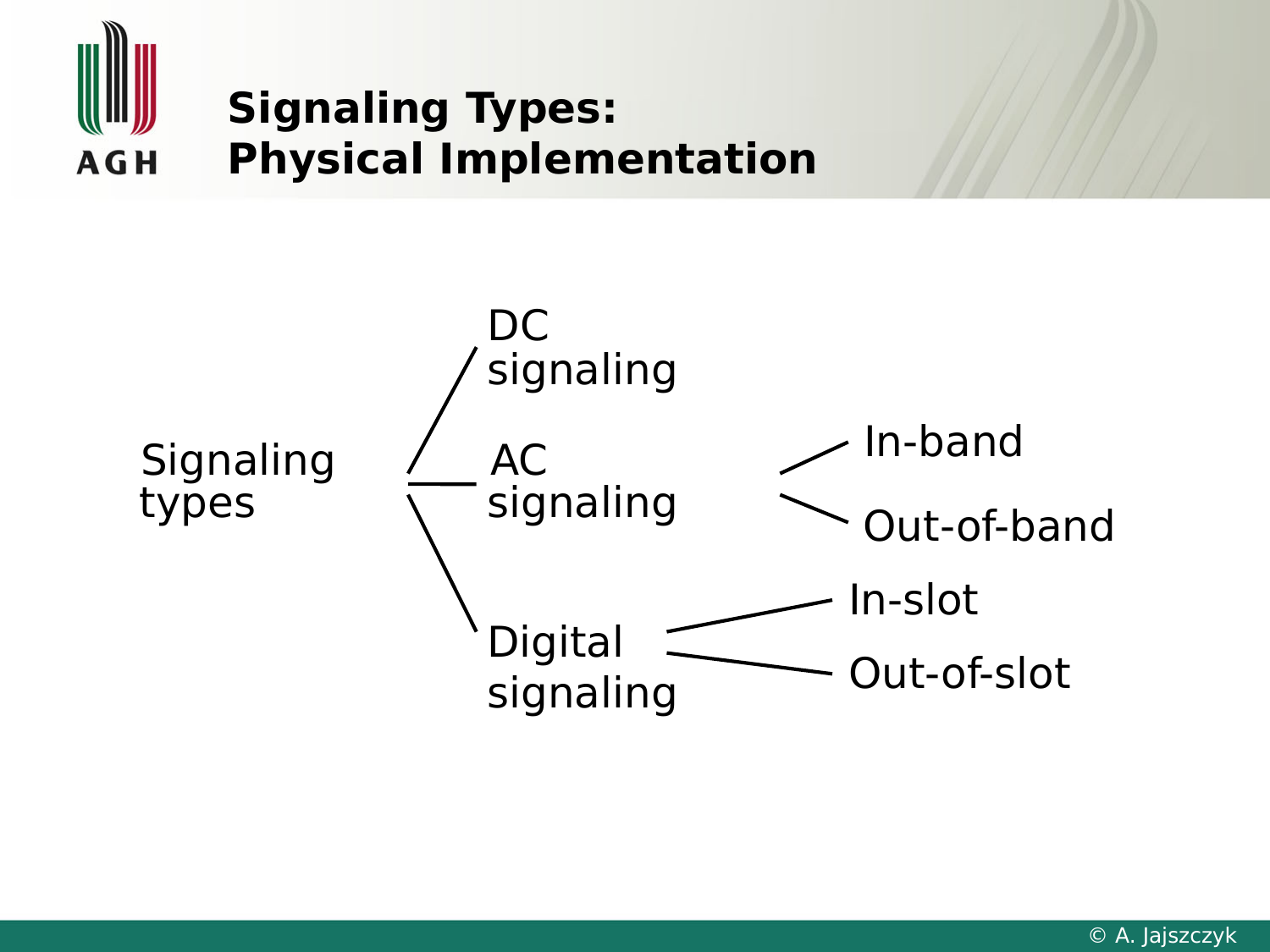

# Signaling Types: Physical Implementation
DC
signaling

In-band

AC
signaling

Signaling
types
Out-of-band

Digital
signaling
In-slot

Out-of-slot